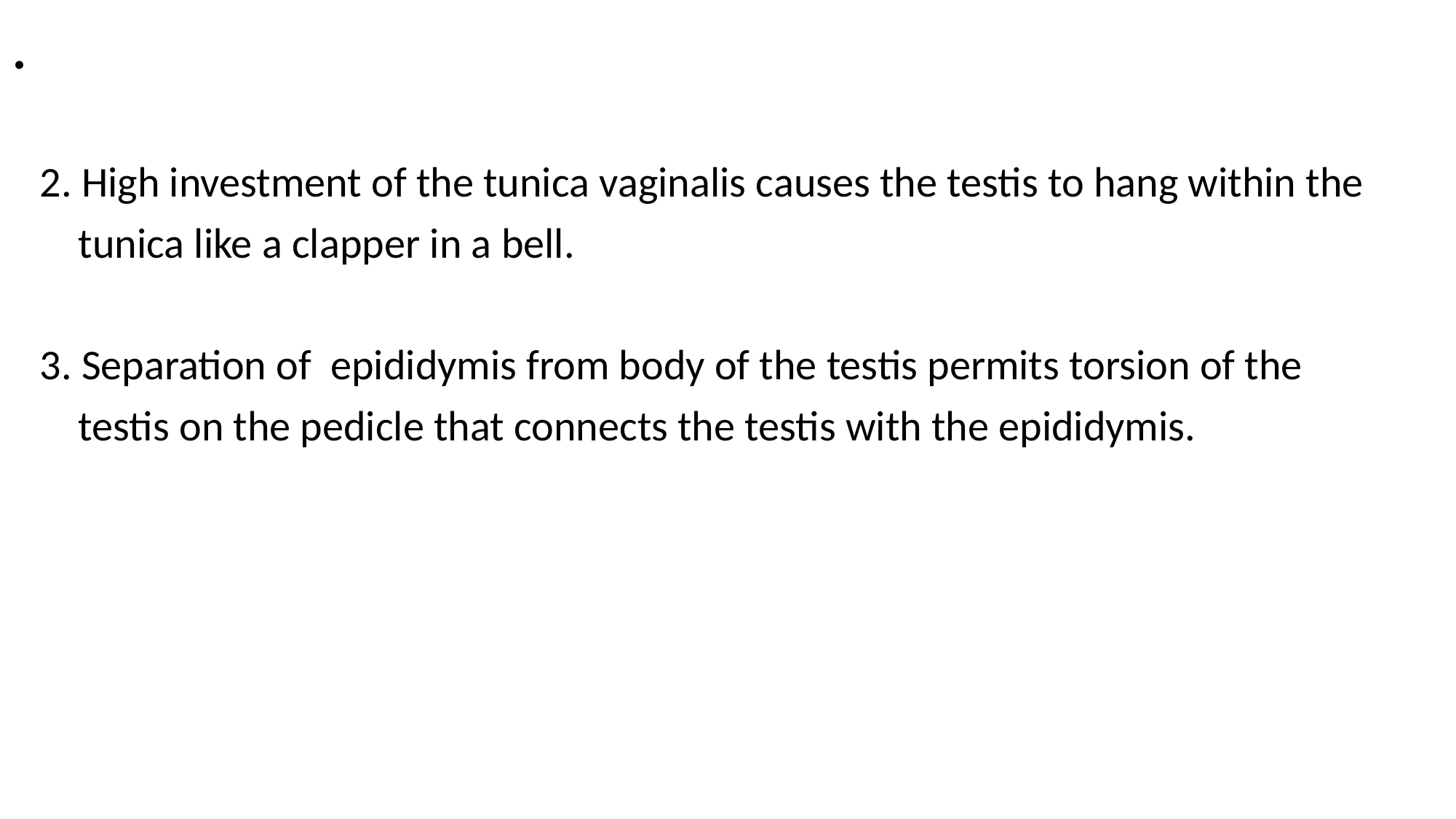

# .

   2. High investment of the tunica vaginalis causes the testis to hang within the
       tunica like a clapper in a bell.

   3. Separation of  epididymis from body of the testis permits torsion of the
       testis on the pedicle that connects the testis with the epididymis.